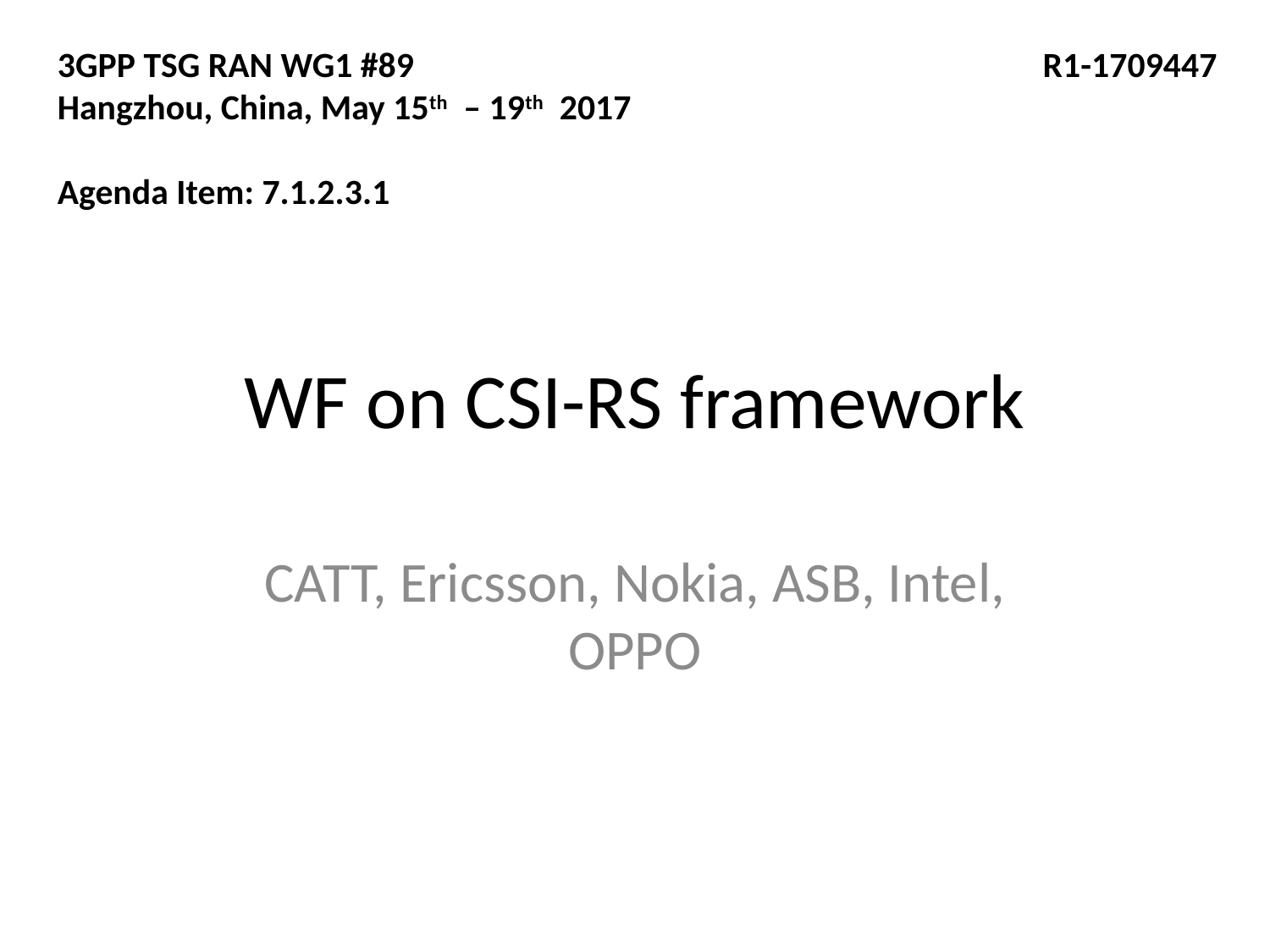

3GPP TSG RAN WG1 #89					            R1-1709447
Hangzhou, China, May 15th  – 19th  2017

Agenda Item: 7.1.2.3.1

# WF on CSI-RS framework
CATT, Ericsson, Nokia, ASB, Intel, OPPO